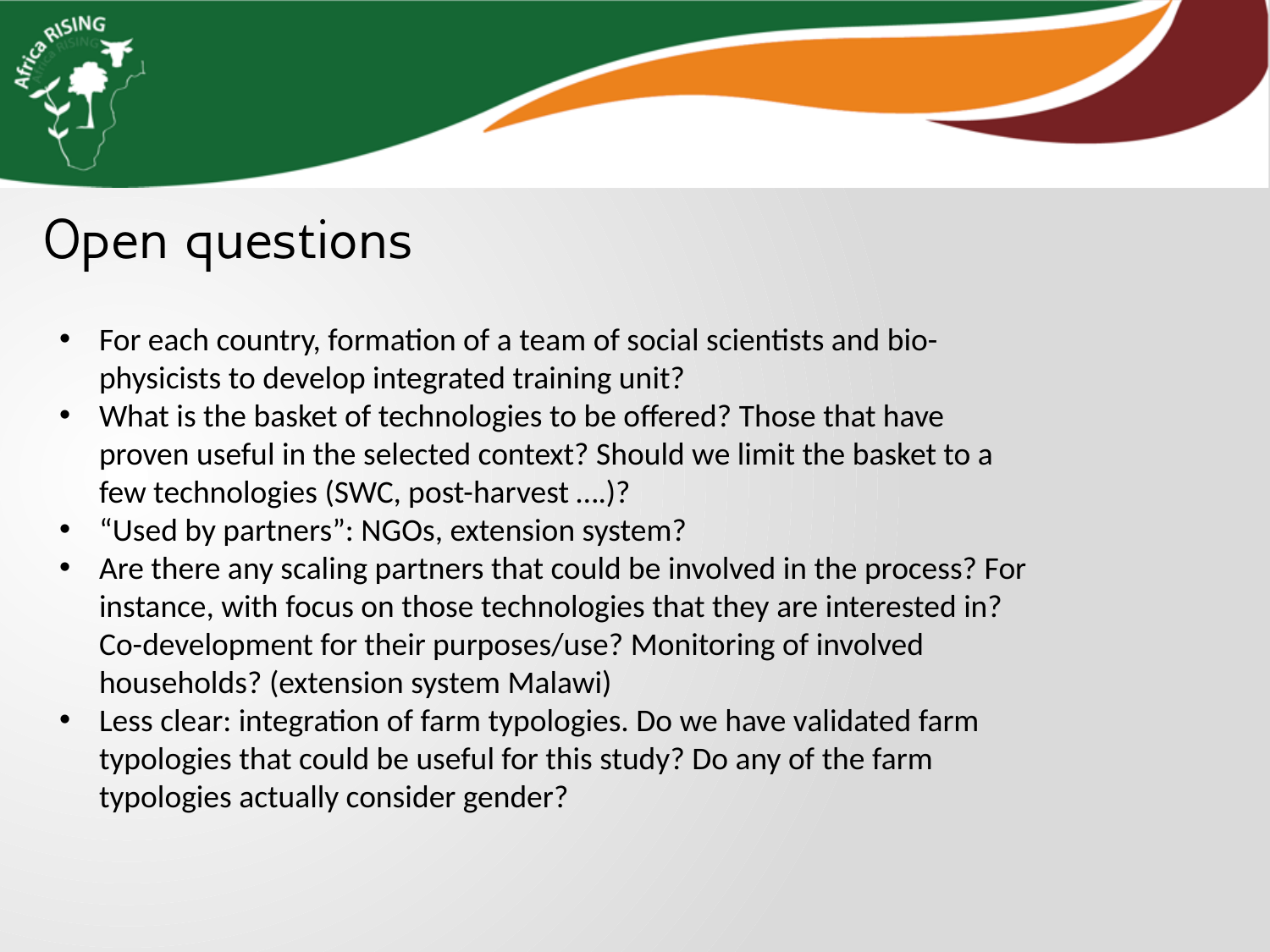

Open questions
For each country, formation of a team of social scientists and bio-physicists to develop integrated training unit?
What is the basket of technologies to be offered? Those that have proven useful in the selected context? Should we limit the basket to a few technologies (SWC, post-harvest ….)?
“Used by partners”: NGOs, extension system?
Are there any scaling partners that could be involved in the process? For instance, with focus on those technologies that they are interested in? Co-development for their purposes/use? Monitoring of involved households? (extension system Malawi)
Less clear: integration of farm typologies. Do we have validated farm typologies that could be useful for this study? Do any of the farm typologies actually consider gender?